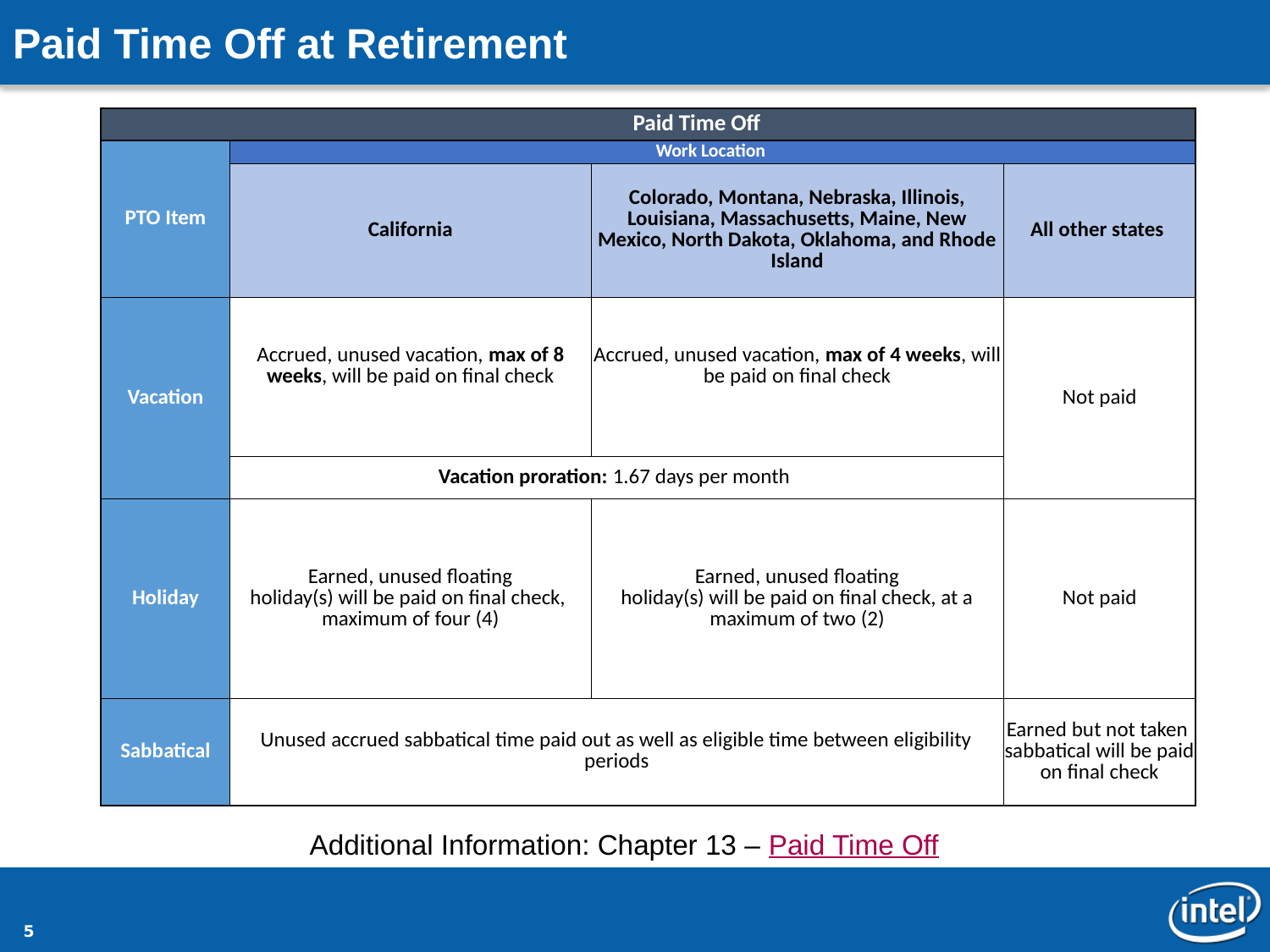

Paid Time Off at Retirement
| Paid Time Off |  |  |  |
| --- | --- | --- | --- |
| PTO Item | Work Location |  |  |
|  | California | Colorado, Montana, Nebraska, Illinois, Louisiana, Massachusetts, Maine, New Mexico, North Dakota, Oklahoma, and Rhode Island | All other states |
| Vacation | Accrued, unused vacation, max of 8 weeks, will be paid on final check | Accrued, unused vacation, max of 4 weeks, will be paid on final check | Not paid |
|  | Vacation proration: 1.67 days per month |  |  |
| Holiday | Earned, unused floating holiday(s) will be paid on final check, maximum of four (4) | Earned, unused floating holiday(s) will be paid on final check, at a maximum of two (2) | Not paid |
| Sabbatical | Unused accrued sabbatical time paid out as well as eligible time between eligibility periods |  | Earned but not taken sabbatical will be paid on final check |
Additional Information: Chapter 13 – Paid Time Off